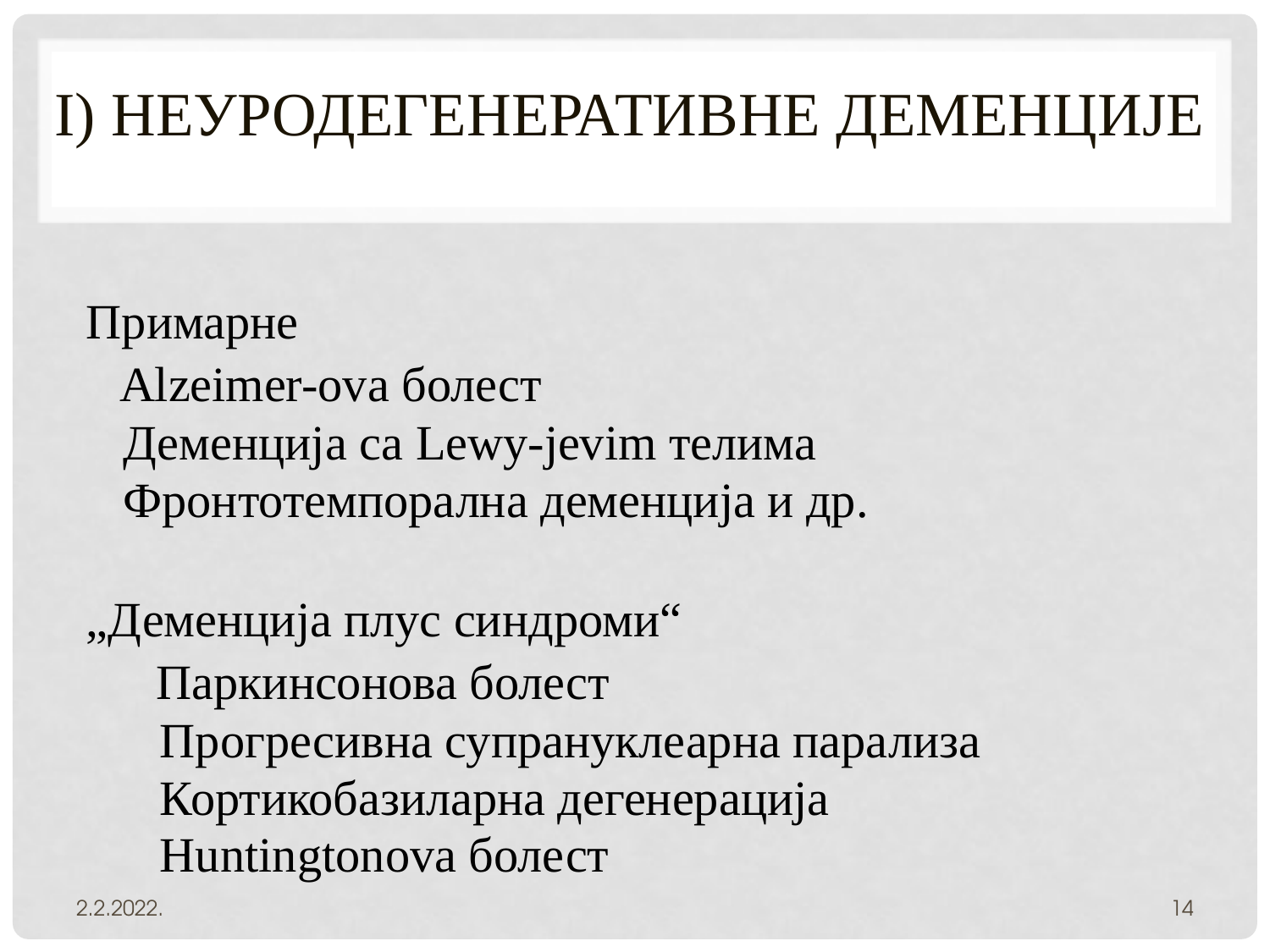

# I) НЕУРОДЕГЕНЕРАТИВНЕ ДЕМЕНЦИЈЕ
Примарне
    Alzeimer-ova болест
   Деменција са Lewy-jevim телима
   Фронтотемпорална деменција и др.

„Деменција плус синдроми“
       Паркинсонова болест
      Прогресивна супрануклеарна парализа
      Кортикобазиларна дегенерација
      Huntingtonova болест
2.2.2022.
14